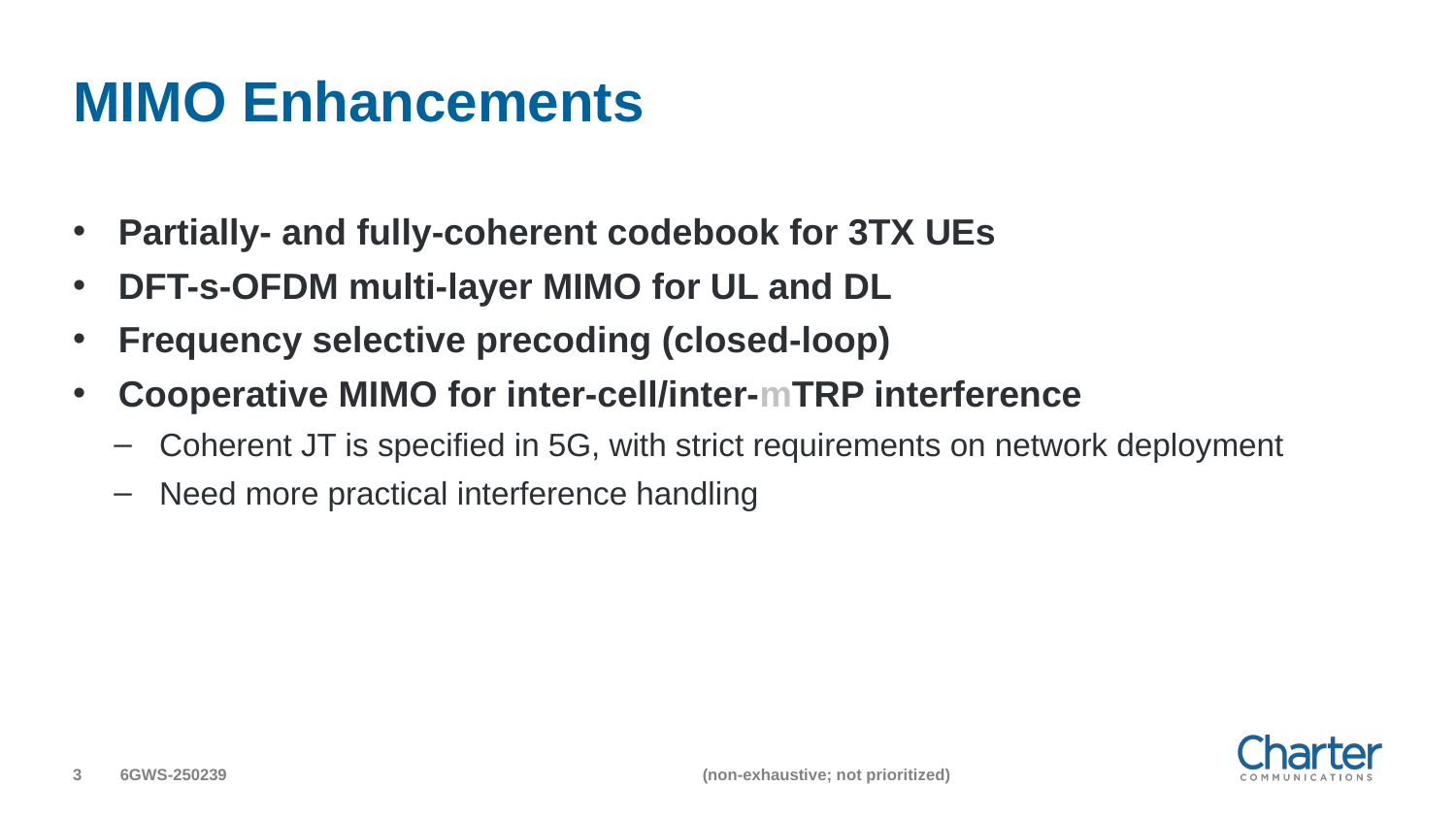

# MIMO Enhancements
Partially- and fully-coherent codebook for 3TX UEs
DFT-s-OFDM multi-layer MIMO for UL and DL
Frequency selective precoding (closed-loop)
Cooperative MIMO for inter-cell/inter-mTRP interference
Coherent JT is specified in 5G, with strict requirements on network deployment
Need more practical interference handling

3